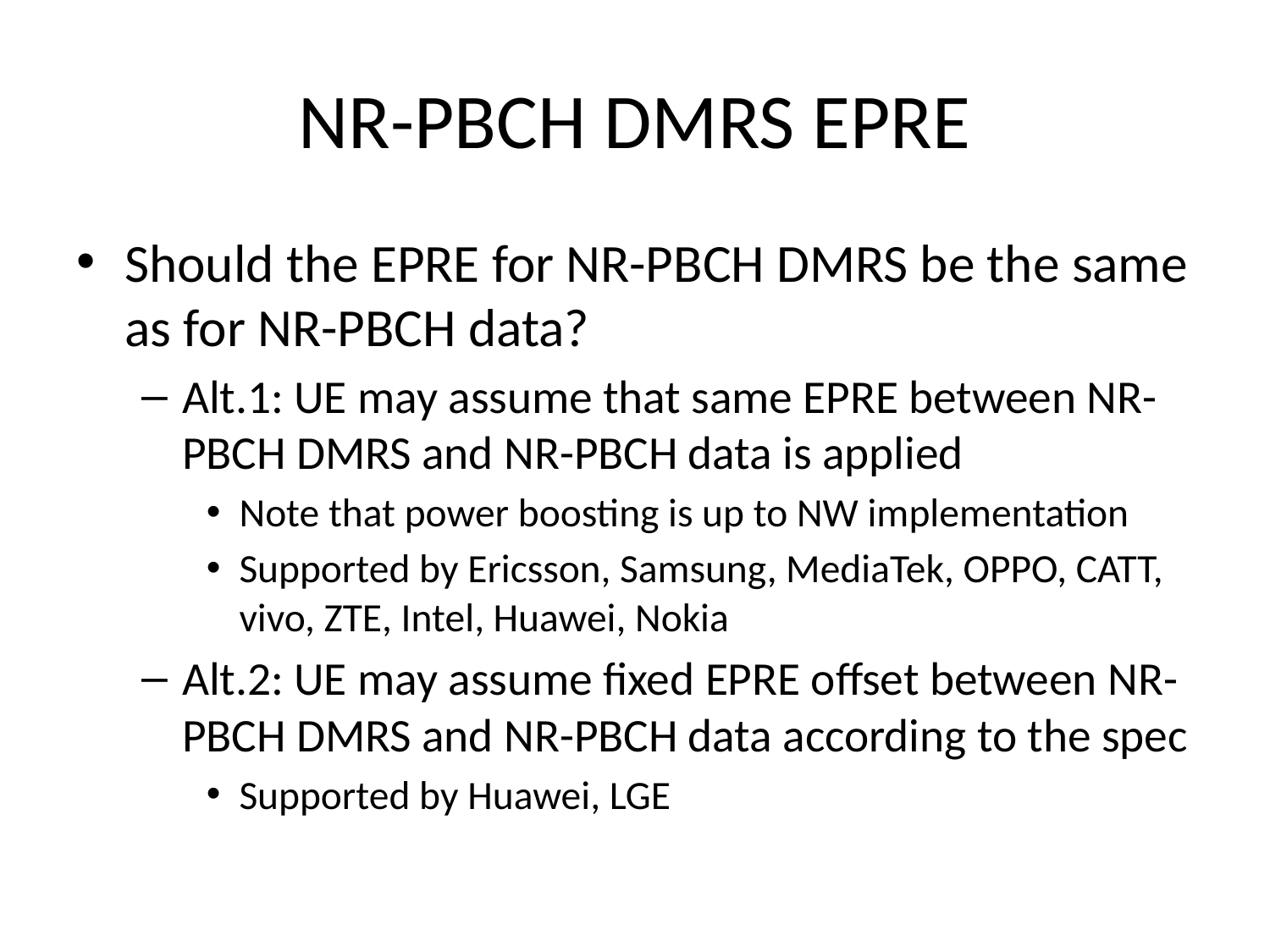

# NR-PBCH DMRS EPRE
Should the EPRE for NR-PBCH DMRS be the same as for NR-PBCH data?
Alt.1: UE may assume that same EPRE between NR-PBCH DMRS and NR-PBCH data is applied
Note that power boosting is up to NW implementation
Supported by Ericsson, Samsung, MediaTek, OPPO, CATT, vivo, ZTE, Intel, Huawei, Nokia
Alt.2: UE may assume fixed EPRE offset between NR-PBCH DMRS and NR-PBCH data according to the spec
Supported by Huawei, LGE